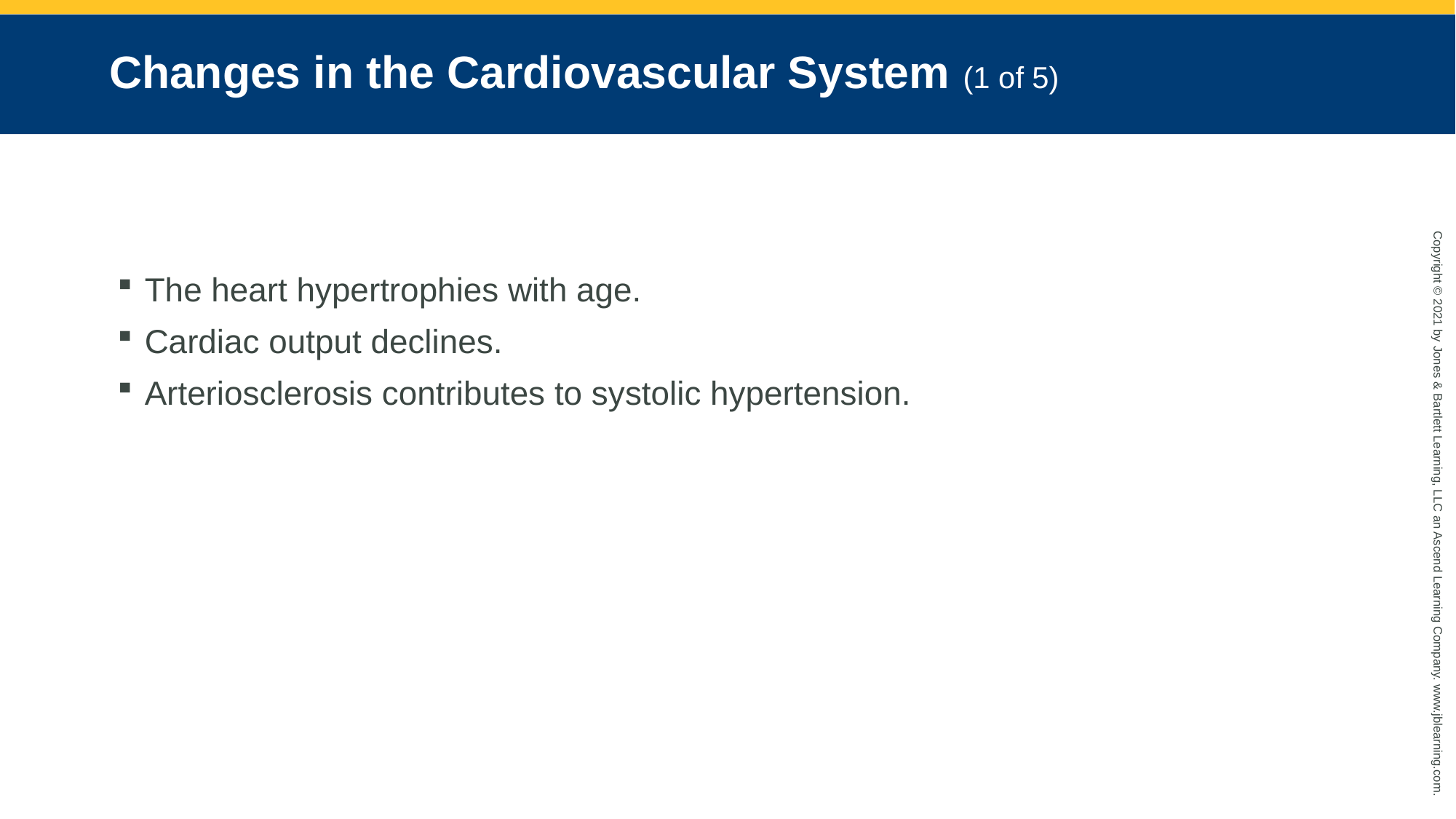

# Changes in the Cardiovascular System (1 of 5)
The heart hypertrophies with age.
Cardiac output declines.
Arteriosclerosis contributes to systolic hypertension.